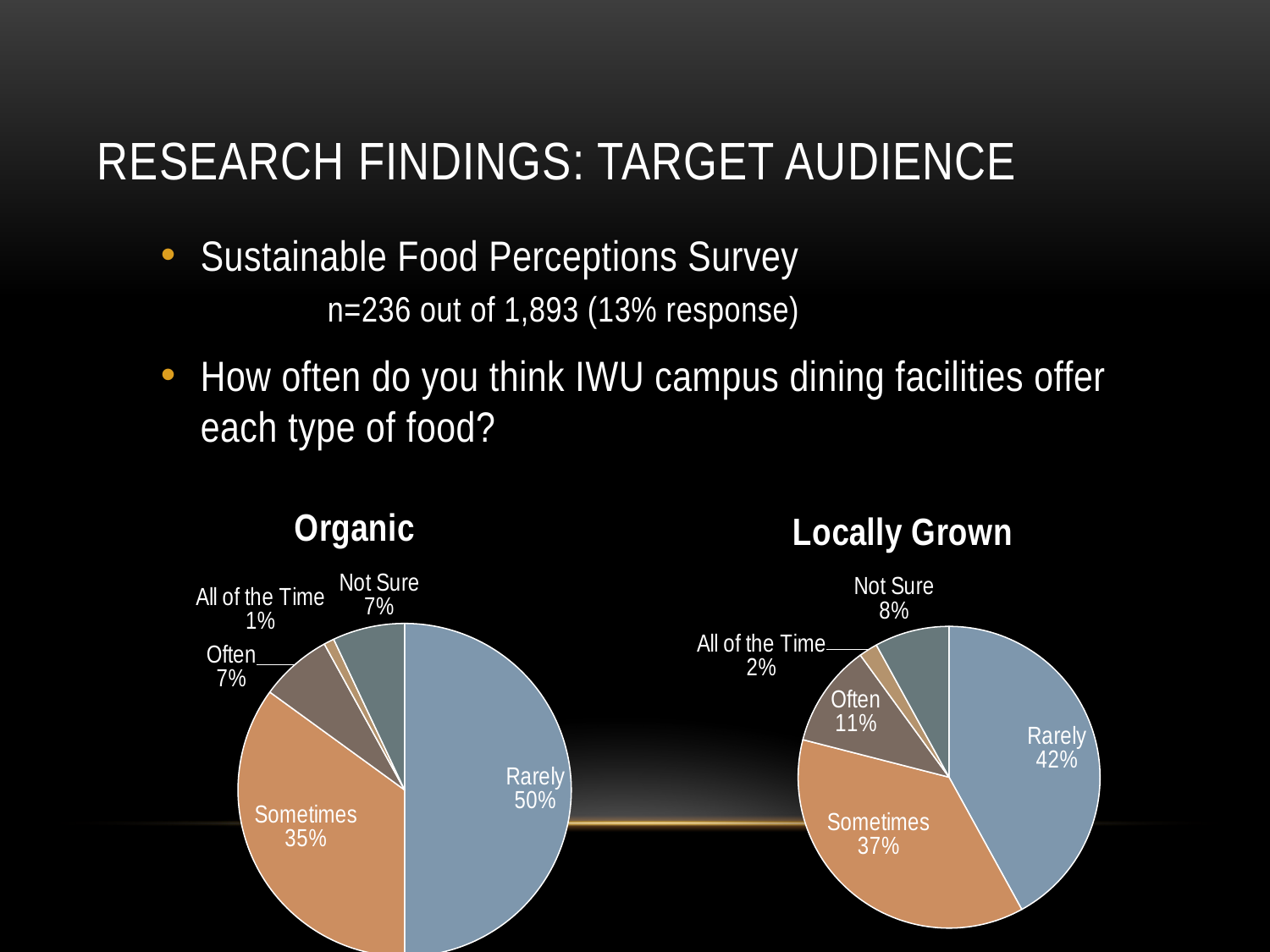

# Research Findings: Target audience
Sustainable Food Perceptions Survey
   	n=236 out of 1,893 (13% response)
How often do you think IWU campus dining facilities offer each type of food?

### Chart: Organic

| Category |  |
|---|---|
| Rarely | 0.5 |
| Sometimes | 0.35 |
| Often | 0.07 |
| All of the Time | 0.01 |
| Not Sure | 0.07 |

### Chart: Locally Grown

| Category |  |
|---|---|
| Rarely | 0.42 |
| Sometimes | 0.37 |
| Often | 0.11 |
| All of the Time | 0.02 |
| Not Sure | 0.08 |